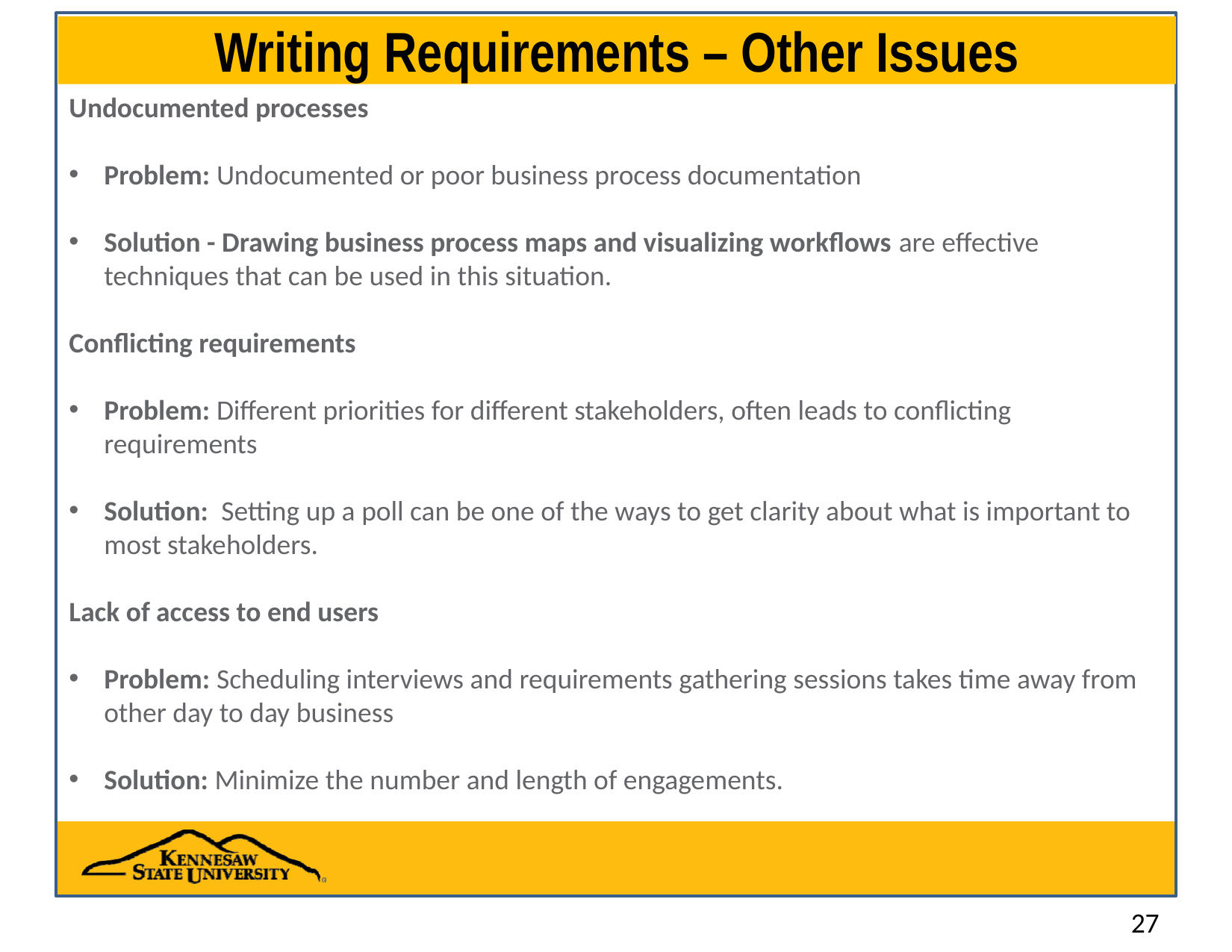

# Writing Requirements – Other Issues
Undocumented processes

Problem: Undocumented or poor business process documentation

Solution - Drawing business process maps and visualizing workflows are effective techniques that can be used in this situation.

Conflicting requirements

Problem: Different priorities for different stakeholders, often leads to conflicting requirements

Solution:  Setting up a poll can be one of the ways to get clarity about what is important to most stakeholders.

Lack of access to end users

Problem: Scheduling interviews and requirements gathering sessions takes time away from other day to day business

Solution: Minimize the number and length of engagements.